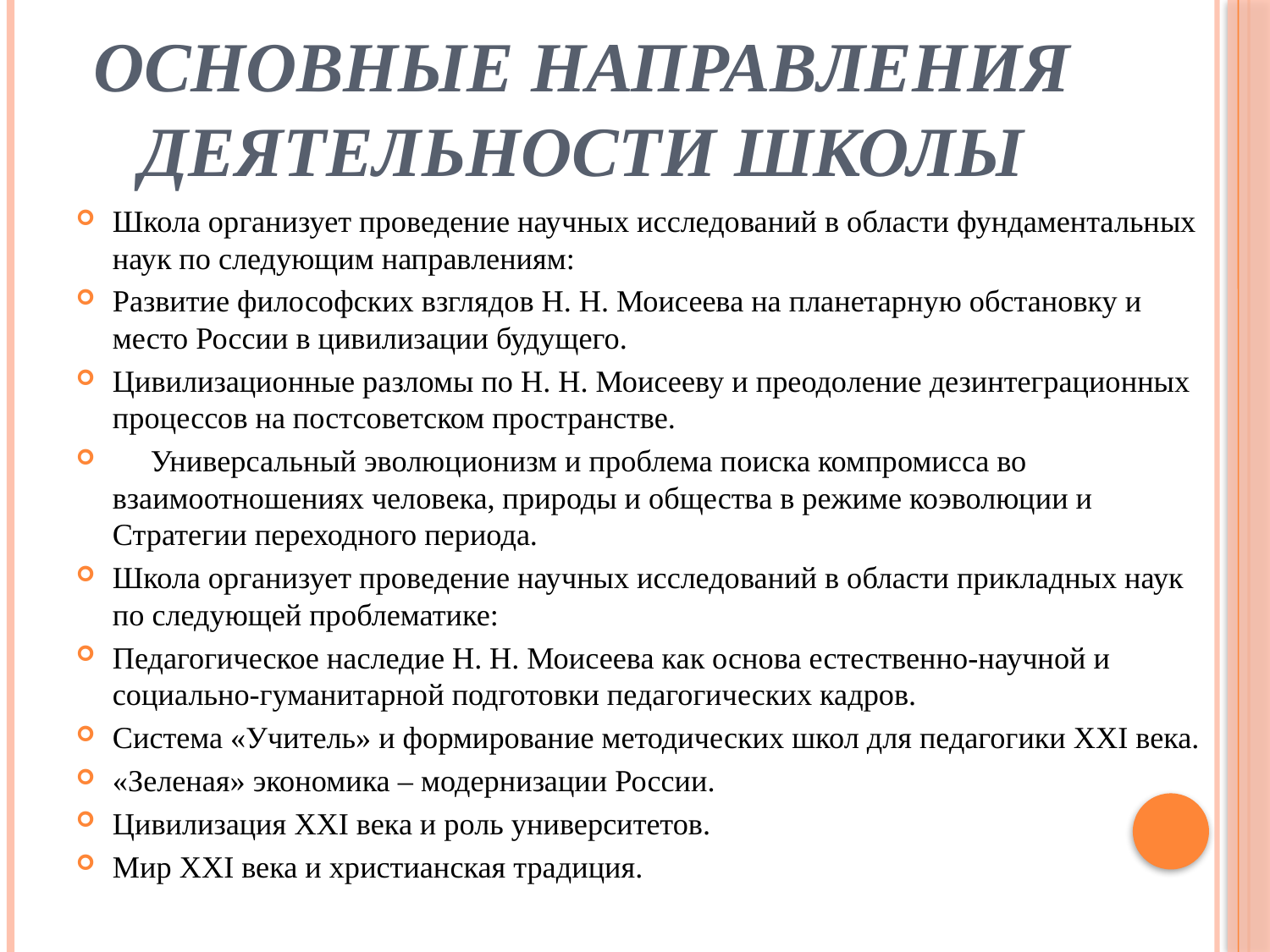

# Основные направления деятельности школы

Школа организует проведение научных исследований в области фундаментальных наук по следующим направлениям:
Развитие философских взглядов Н. Н. Моисеева на планетарную обстановку и место России в цивилизации будущего.
Цивилизационные разломы по Н. Н. Моисееву и преодоление дезинтеграционных процессов на постсоветском пространстве.
     Универсальный эволюционизм и проблема поиска компромисса во взаимоотношениях человека, природы и общества в режиме коэволюции и Стратегии переходного периода.
Школа организует проведение научных исследований в области прикладных наук по следующей проблематике:
Педагогическое наследие Н. Н. Моисеева как основа естественно-научной и социально-гуманитарной подготовки педагогических кадров.
Система «Учитель» и формирование методических школ для педагогики ХХI века.
«Зеленая» экономика – модернизации России.
Цивилизация ХХI века и роль университетов.
Мир ХХI века и христианская традиция.